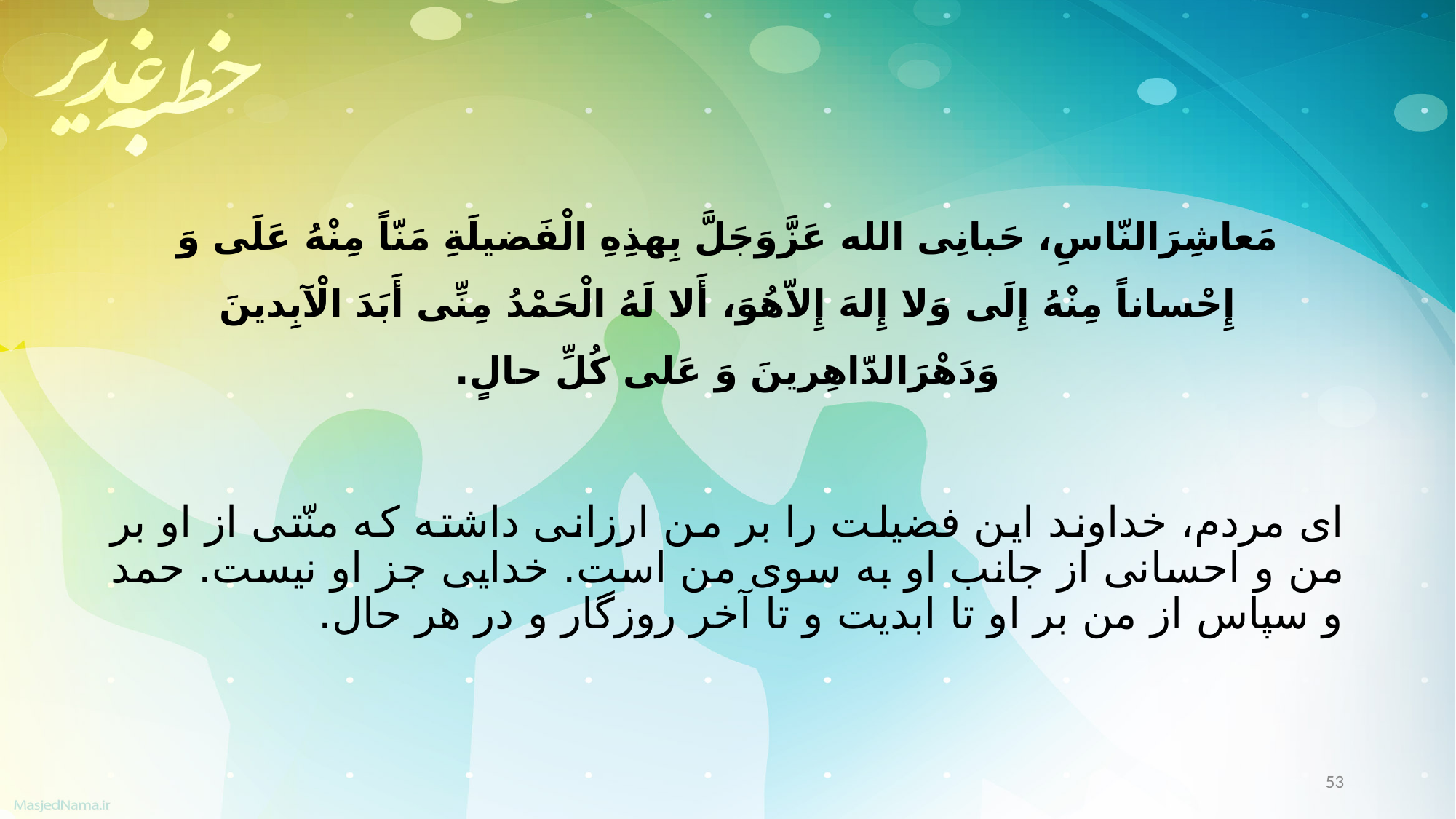

مَعاشِرَالنّاسِ، حَبانِی الله عَزَّوَجَلَّ بِهذِهِ الْفَضیلَةِ مَنّاً مِنْهُ عَلَی وَ إِحْساناً مِنْهُ إِلَی وَلا إِلهَ إِلاّهُوَ، أَلا لَهُ الْحَمْدُ مِنِّی أَبَدَ الْآبِدینَ وَدَهْرَالدّاهِرینَ وَ عَلی کُلِّ حالٍ.
اى مردم، خداوند این فضیلت را بر من ارزانى داشته که منّتى از او بر من و احسانى از جانب او به سوى من است. خدایى جز او نیست. حمد و سپاس از من بر او تا ابدیت و تا آخر روزگار و در هر حال.
53